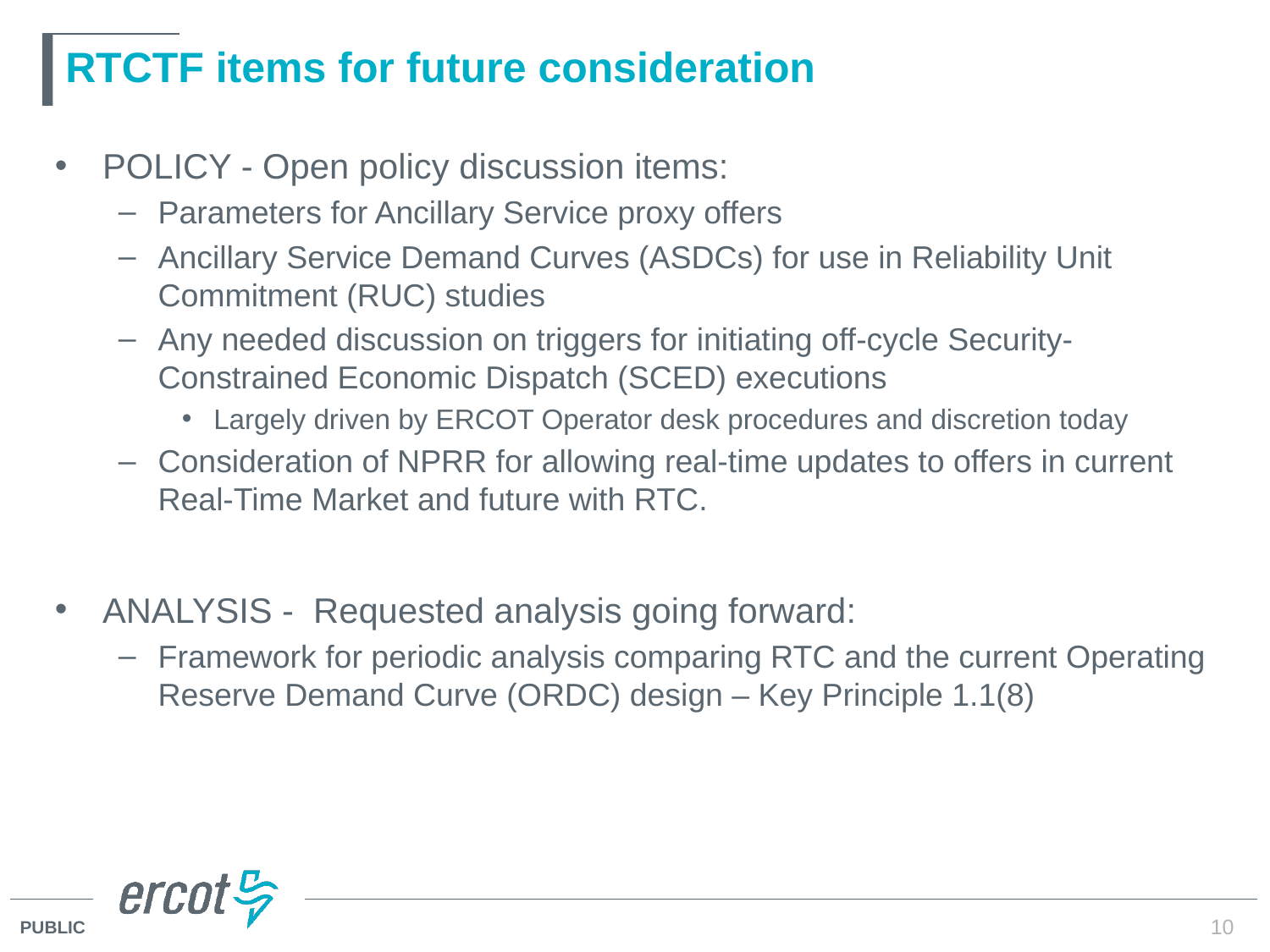

# RTCTF items for future consideration
POLICY - Open policy discussion items:
Parameters for Ancillary Service proxy offers
Ancillary Service Demand Curves (ASDCs) for use in Reliability Unit Commitment (RUC) studies
Any needed discussion on triggers for initiating off-cycle Security-Constrained Economic Dispatch (SCED) executions
Largely driven by ERCOT Operator desk procedures and discretion today
Consideration of NPRR for allowing real-time updates to offers in current Real-Time Market and future with RTC.

ANALYSIS -  Requested analysis going forward:
Framework for periodic analysis comparing RTC and the current Operating Reserve Demand Curve (ORDC) design – Key Principle 1.1(8)
10